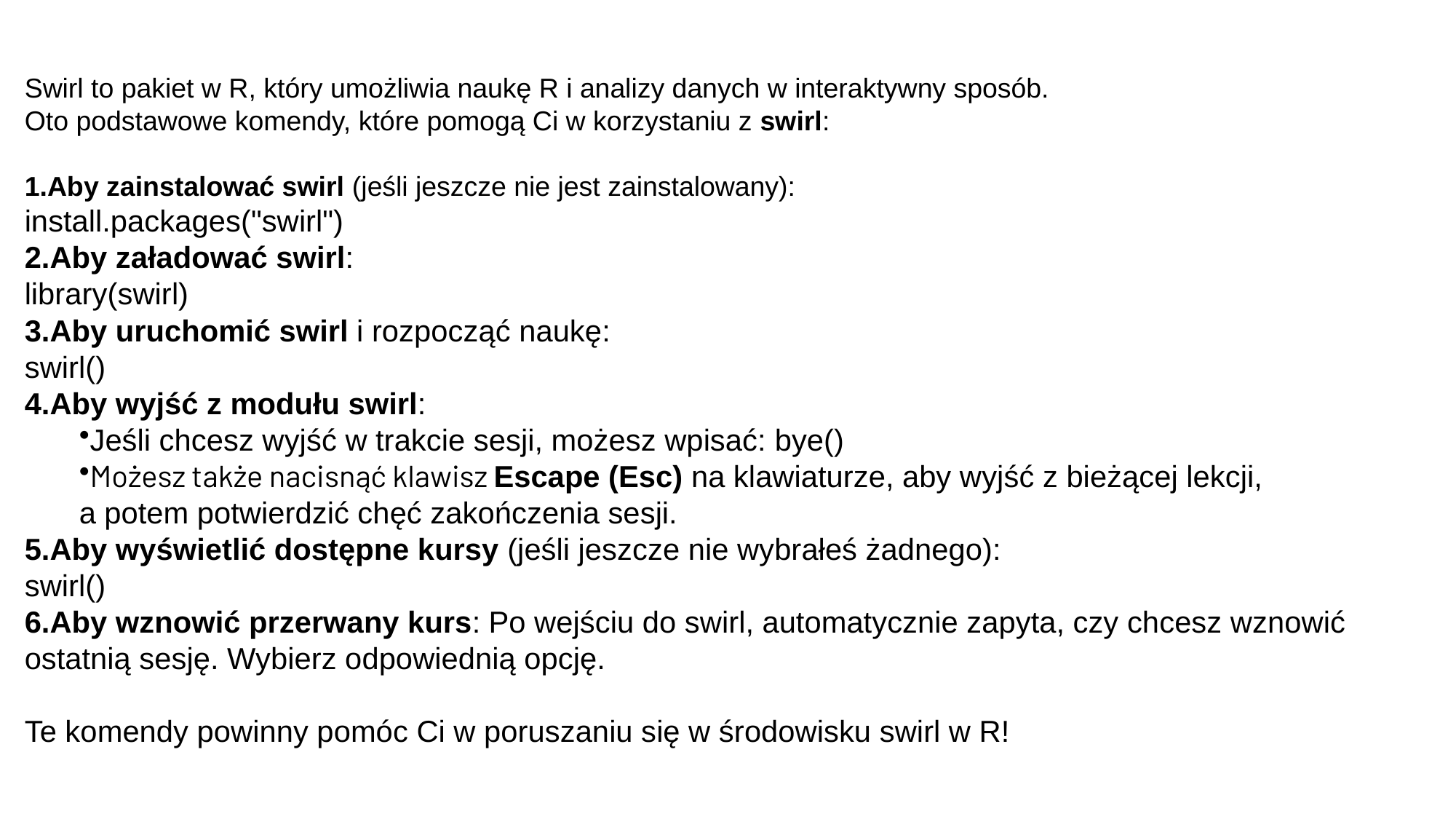

#
Swirl to pakiet w R, który umożliwia naukę R i analizy danych w interaktywny sposób.
Oto podstawowe komendy, które pomogą Ci w korzystaniu z swirl:

Aby zainstalować swirl (jeśli jeszcze nie jest zainstalowany):
install.packages("swirl")
Aby załadować swirl:
library(swirl)
Aby uruchomić swirl i rozpocząć naukę:
swirl()
Aby wyjść z modułu swirl:
Jeśli chcesz wyjść w trakcie sesji, możesz wpisać: bye()
Możesz także nacisnąć klawisz Escape (Esc) na klawiaturze, aby wyjść z bieżącej lekcji,
a potem potwierdzić chęć zakończenia sesji.
Aby wyświetlić dostępne kursy (jeśli jeszcze nie wybrałeś żadnego):
swirl()
Aby wznowić przerwany kurs: Po wejściu do swirl, automatycznie zapyta, czy chcesz wznowić
ostatnią sesję. Wybierz odpowiednią opcję.

Te komendy powinny pomóc Ci w poruszaniu się w środowisku swirl w R!